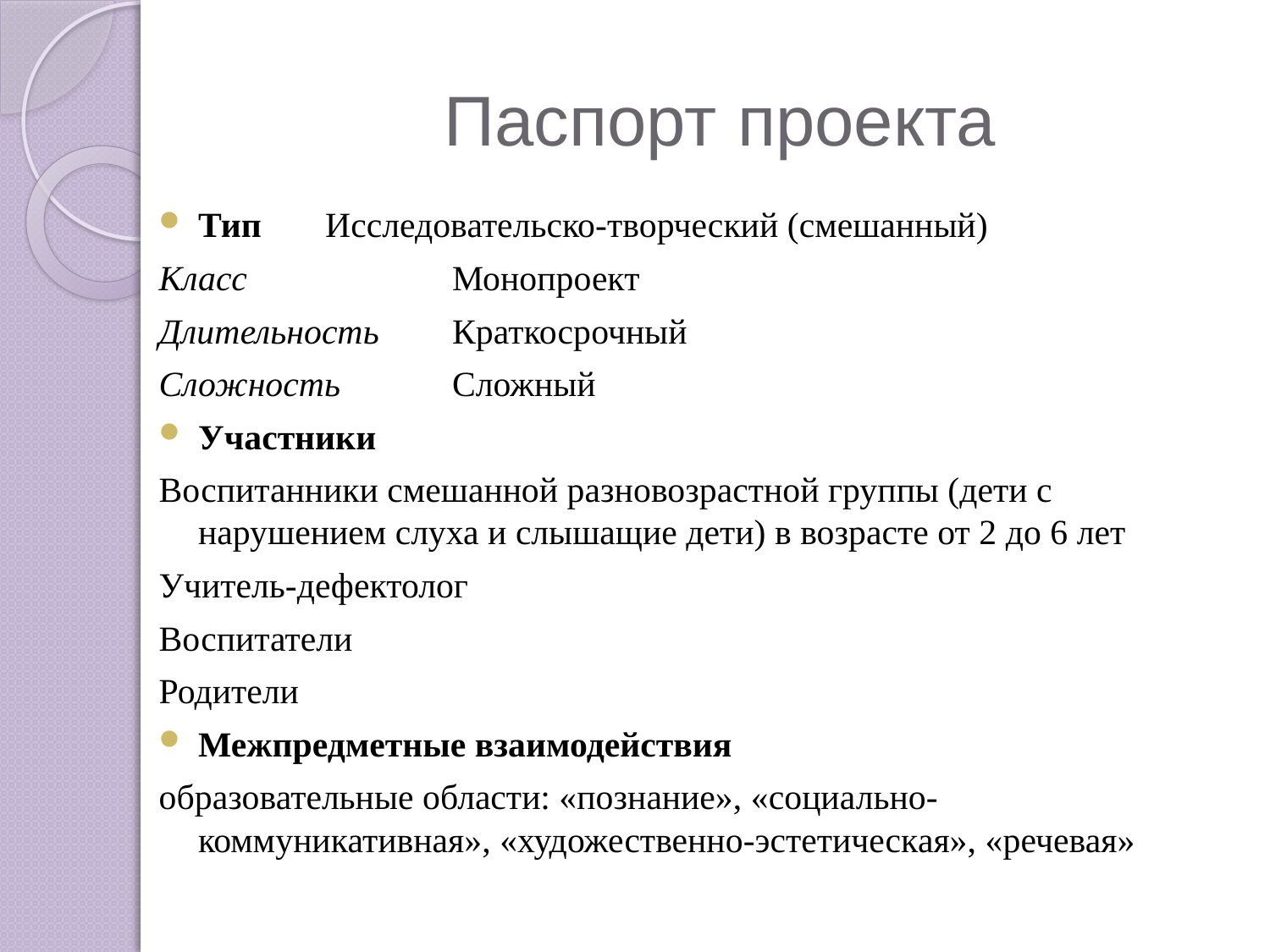

# Паспорт проекта
Тип 	Исследовательско-творческий (смешанный)
Класс 		Монопроект
Длительность	Краткосрочный
Сложность	Сложный
Участники
Воспитанники смешанной разновозрастной группы (дети с нарушением слуха и слышащие дети) в возрасте от 2 до 6 лет
Учитель-дефектолог
Воспитатели
Родители
Межпредметные взаимодействия
образовательные области: «познание», «социально-коммуникативная», «художественно-эстетическая», «речевая»